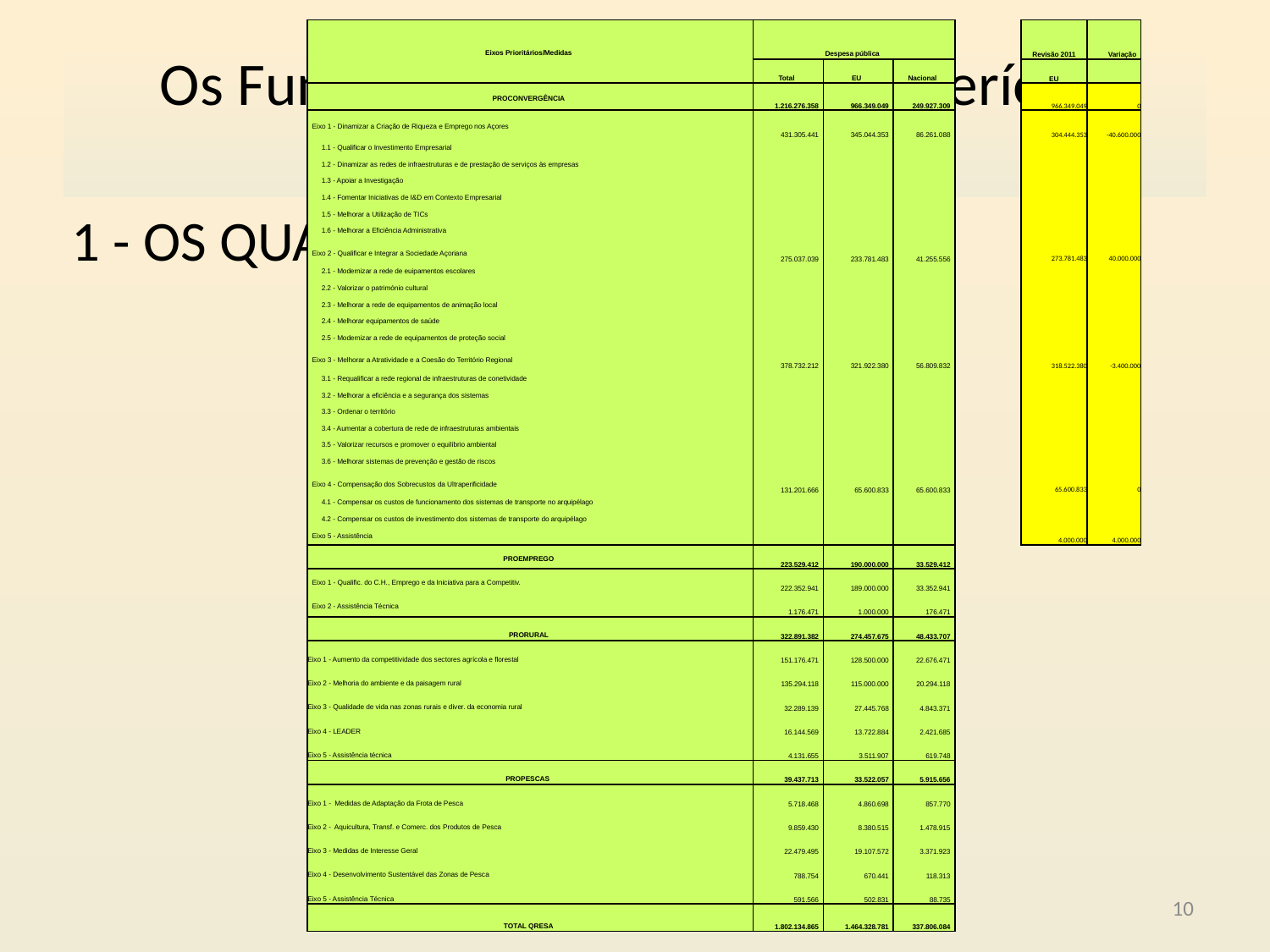

| Eixos Prioritários/Medidas | Despesa pública |  |  |  | Revisão 2011 | Variação |
| --- | --- | --- | --- | --- | --- | --- |
|  | Total | EU | Nacional |  | EU |  |
| PROCONVERGÊNCIA | 1.216.276.358 | 966.349.049 | 249.927.309 |  | 966.349.049 | 0 |
| Eixo 1 - Dinamizar a Criação de Riqueza e Emprego nos Açores | 431.305.441 | 345.044.353 | 86.261.088 |  | 304.444.353 | -40.600.000 |
| 1.1 - Qualificar o Investimento Empresarial |  |  |  |  |  |  |
| 1.2 - Dinamizar as redes de infraestruturas e de prestação de serviços às empresas |  |  |  |  |  |  |
| 1.3 - Apoiar a Investigação |  |  |  |  |  |  |
| 1.4 - Fomentar Iniciativas de I&D em Contexto Empresarial |  |  |  |  |  |  |
| 1.5 - Melhorar a Utilização de TICs |  |  |  |  |  |  |
| 1.6 - Melhorar a Eficiência Administrativa |  |  |  |  |  |  |
| Eixo 2 - Qualificar e Integrar a Sociedade Açoriana | 275.037.039 | 233.781.483 | 41.255.556 |  | 273.781.483 | 40.000.000 |
| 2.1 - Modernizar a rede de euipamentos escolares |  |  |  |  |  |  |
| 2.2 - Valorizar o património cultural |  |  |  |  |  |  |
| 2.3 - Melhorar a rede de equipamentos de animação local |  |  |  |  |  |  |
| 2.4 - Melhorar equipamentos de saúde |  |  |  |  |  |  |
| 2.5 - Modernizar a rede de equipamentos de proteção social |  |  |  |  |  |  |
| Eixo 3 - Melhorar a Atratividade e a Coesão do Território Regional | 378.732.212 | 321.922.380 | 56.809.832 |  | 318.522.380 | -3.400.000 |
| 3.1 - Requalificar a rede regional de infraestruturas de conetividade |  |  |  |  |  |  |
| 3.2 - Melhorar a eficiência e a segurança dos sistemas |  |  |  |  |  |  |
| 3.3 - Ordenar o território |  |  |  |  |  |  |
| 3.4 - Aumentar a cobertura de rede de infraestruturas ambientais |  |  |  |  |  |  |
| 3.5 - Valorizar recursos e promover o equilíbrio ambiental |  |  |  |  |  |  |
| 3.6 - Melhorar sistemas de prevenção e gestão de riscos |  |  |  |  |  |  |
| Eixo 4 - Compensação dos Sobrecustos da Ultraperificidade | 131.201.666 | 65.600.833 | 65.600.833 |  | 65.600.833 | 0 |
| 4.1 - Compensar os custos de funcionamento dos sistemas de transporte no arquipélago |  |  |  |  |  |  |
| 4.2 - Compensar os custos de investimento dos sistemas de transporte do arquipélago |  |  |  |  |  |  |
| Eixo 5 - Assistência |  |  |  |  | 4.000.000 | 4.000.000 |
| PROEMPREGO | 223.529.412 | 190.000.000 | 33.529.412 |  |  |  |
| Eixo 1 - Qualific. do C.H., Emprego e da Iniciativa para a Competitiv. | 222.352.941 | 189.000.000 | 33.352.941 |  |  |  |
| Eixo 2 - Assistência Técnica | 1.176.471 | 1.000.000 | 176.471 |  |  |  |
| PRORURAL | 322.891.382 | 274.457.675 | 48.433.707 |  |  |  |
| Eixo 1 - Aumento da competitividade dos sectores agrícola e florestal | 151.176.471 | 128.500.000 | 22.676.471 |  |  |  |
| Eixo 2 - Melhoria do ambiente e da paisagem rural | 135.294.118 | 115.000.000 | 20.294.118 |  |  |  |
| Eixo 3 - Qualidade de vida nas zonas rurais e diver. da economia rural | 32.289.139 | 27.445.768 | 4.843.371 |  |  |  |
| Eixo 4 - LEADER | 16.144.569 | 13.722.884 | 2.421.685 |  |  |  |
| Eixo 5 - Assistência técnica | 4.131.655 | 3.511.907 | 619.748 |  |  |  |
| PROPESCAS | 39.437.713 | 33.522.057 | 5.915.656 |  |  |  |
| Eixo 1 - Medidas de Adaptação da Frota de Pesca | 5.718.468 | 4.860.698 | 857.770 |  |  |  |
| Eixo 2 - Aquicultura, Transf. e Comerc. dos Produtos de Pesca | 9.859.430 | 8.380.515 | 1.478.915 |  |  |  |
| Eixo 3 - Medidas de Interesse Geral | 22.479.495 | 19.107.572 | 3.371.923 |  |  |  |
| Eixo 4 - Desenvolvimento Sustentável das Zonas de Pesca | 788.754 | 670.441 | 118.313 |  |  |  |
| Eixo 5 - Assistência Técnica | 591.566 | 502.831 | 88.735 |  |  |  |
| TOTAL QRESA | 1.802.134.865 | 1.464.328.781 | 337.806.084 |  |  |  |
# Os Fundos de Coesão no Novo Período Programação 2014-2020
1 - OS QUADROS ANTERIORES
10